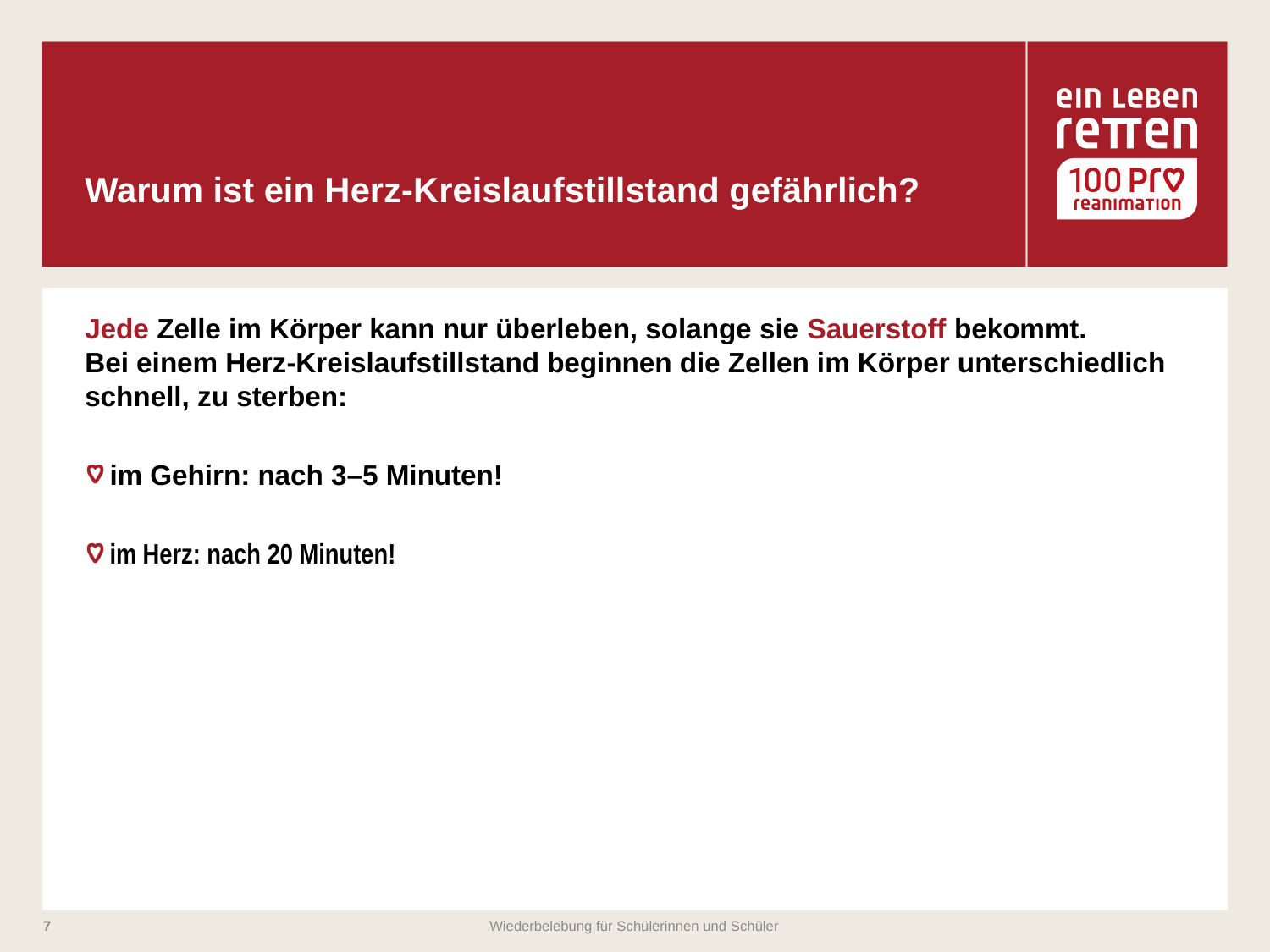

# Warum ist ein Herz-Kreislaufstillstand gefährlich?
Jede Zelle im Körper kann nur überleben, solange sie Sauerstoff bekommt.
Bei einem Herz-Kreislaufstillstand beginnen die Zellen im Körper unterschiedlich schnell, zu sterben:

im Gehirn: nach 3–5 Minuten!

im Herz: nach 20 Minuten!

7
Wiederbelebung für Schülerinnen und Schüler